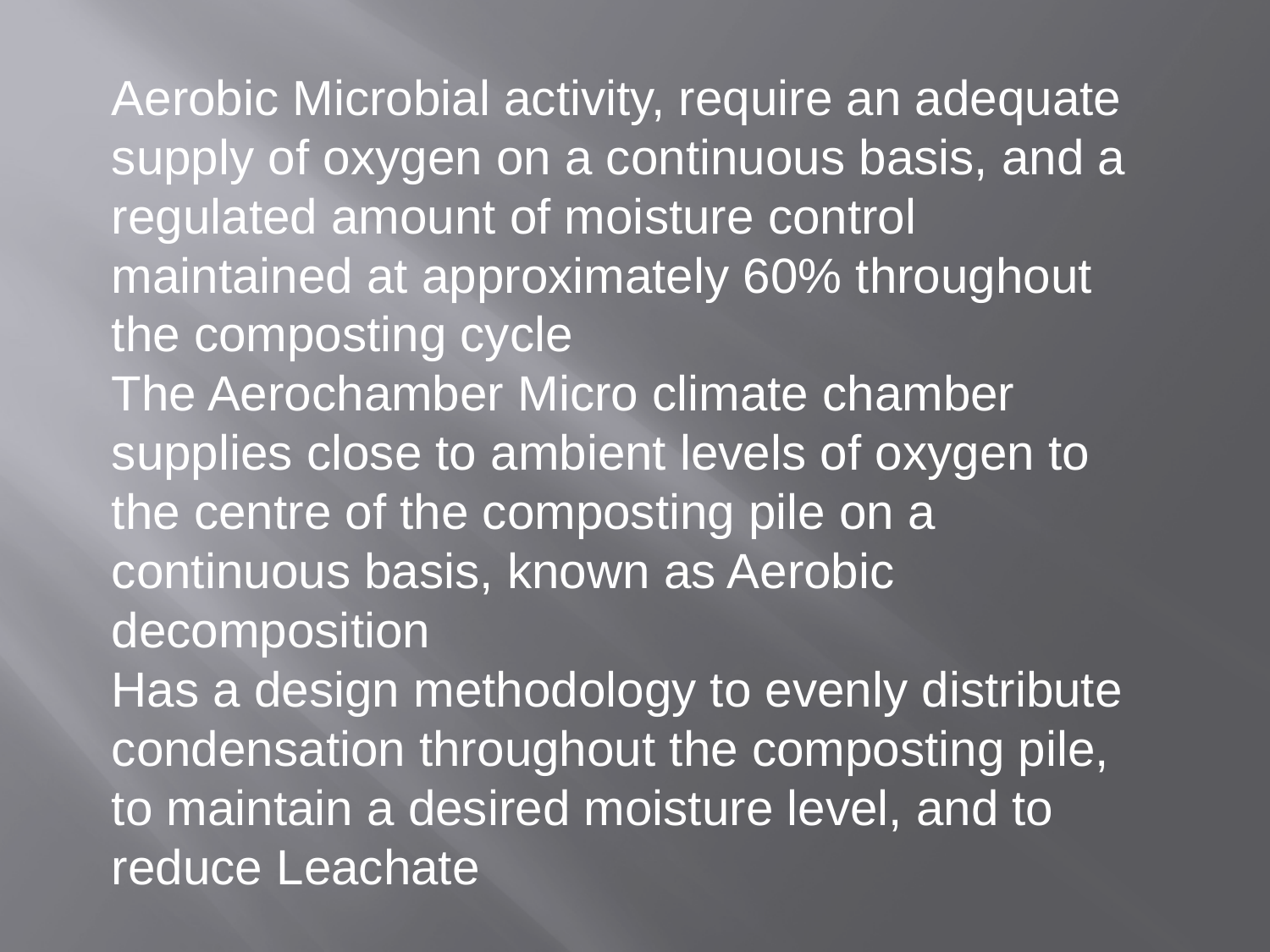

Aerobic Microbial activity, require an adequate supply of oxygen on a continuous basis, and a regulated amount of moisture control maintained at approximately 60% throughout the composting cycle
The Aerochamber Micro climate chamber supplies close to ambient levels of oxygen to the centre of the composting pile on a continuous basis, known as Aerobic decomposition
Has a design methodology to evenly distribute condensation throughout the composting pile, to maintain a desired moisture level, and to reduce Leachate